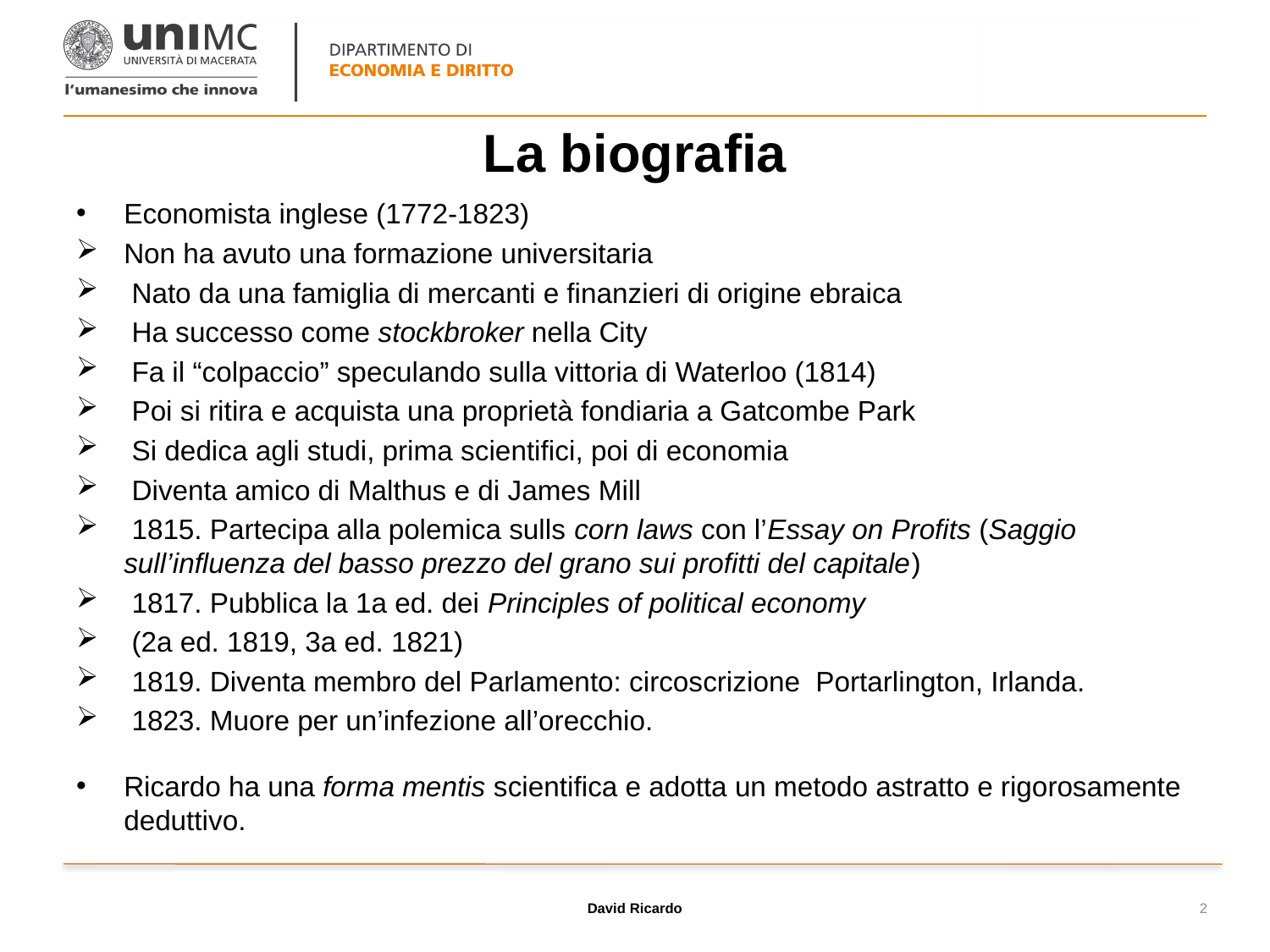

# La biografia
Economista inglese (1772-1823)
Non ha avuto una formazione universitaria
 Nato da una famiglia di mercanti e finanzieri di origine ebraica
 Ha successo come stockbroker nella City
 Fa il “colpaccio” speculando sulla vittoria di Waterloo (1814)
 Poi si ritira e acquista una proprietà fondiaria a Gatcombe Park
 Si dedica agli studi, prima scientifici, poi di economia
 Diventa amico di Malthus e di James Mill
 1815. Partecipa alla polemica sulls corn laws con l’Essay on Profits (Saggio sull’influenza del basso prezzo del grano sui profitti del capitale)
 1817. Pubblica la 1a ed. dei Principles of political economy
 (2a ed. 1819, 3a ed. 1821)
 1819. Diventa membro del Parlamento: circoscrizione  Portarlington, Irlanda.
 1823. Muore per un’infezione all’orecchio.

Ricardo ha una forma mentis scientifica e adotta un metodo astratto e rigorosamente deduttivo.
David Ricardo
2